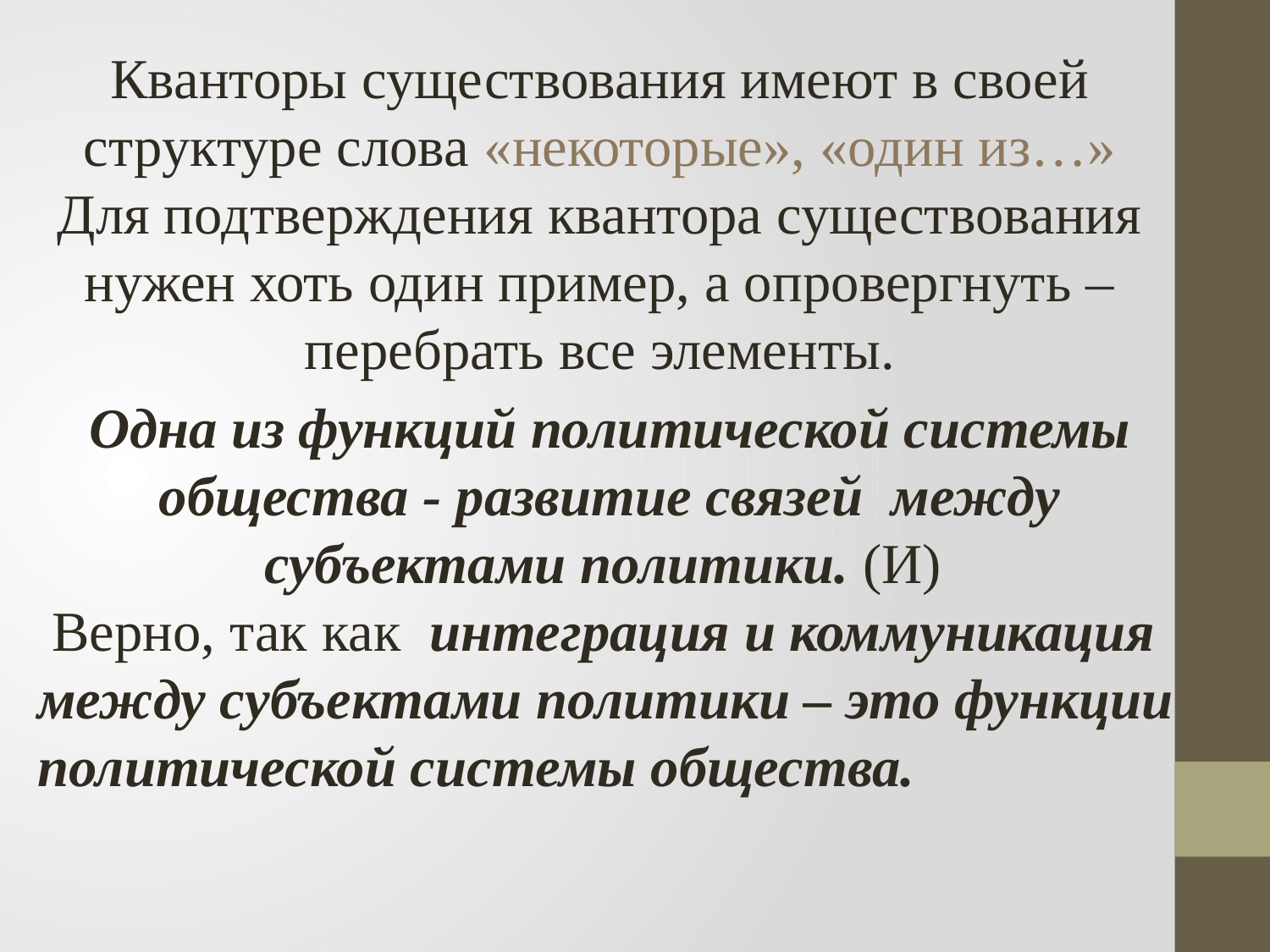

Кванторы существования имеют в своей структуре слова «некоторые», «один из…»
Для подтверждения квантора существования нужен хоть один пример, а опровергнуть – перебрать все элементы.
Одна из функций политической системы общества - развитие связей  между субъектами политики. (И)
 Верно, так как  интеграция и коммуникация между субъектами политики – это функции политической системы общества.